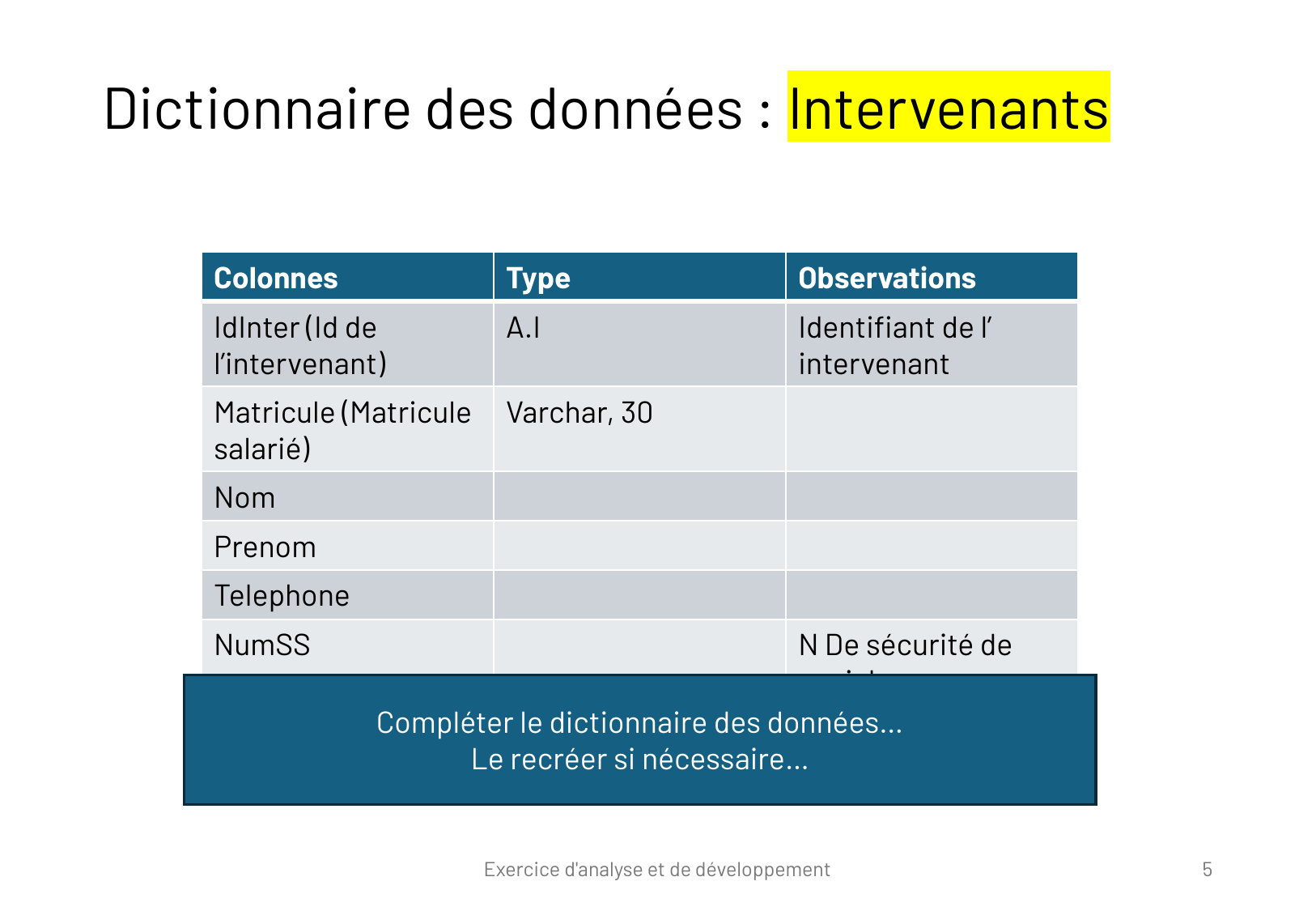

# Dictionnaire des données : Intervenants
| Colonnes | Type | Observations |
| --- | --- | --- |
| IdInter (Id de l’intervenant) | A.I | Identifiant de l’ intervenant |
| Matricule (Matricule salarié) | Varchar, 30 |  |
| Nom |  |  |
| Prenom |  |  |
| Telephone |  |  |
| NumSS |  | N De sécurité de sociale |
Compléter le dictionnaire des données…
Le recréer si nécessaire…
Exercice d'analyse et de développement
5